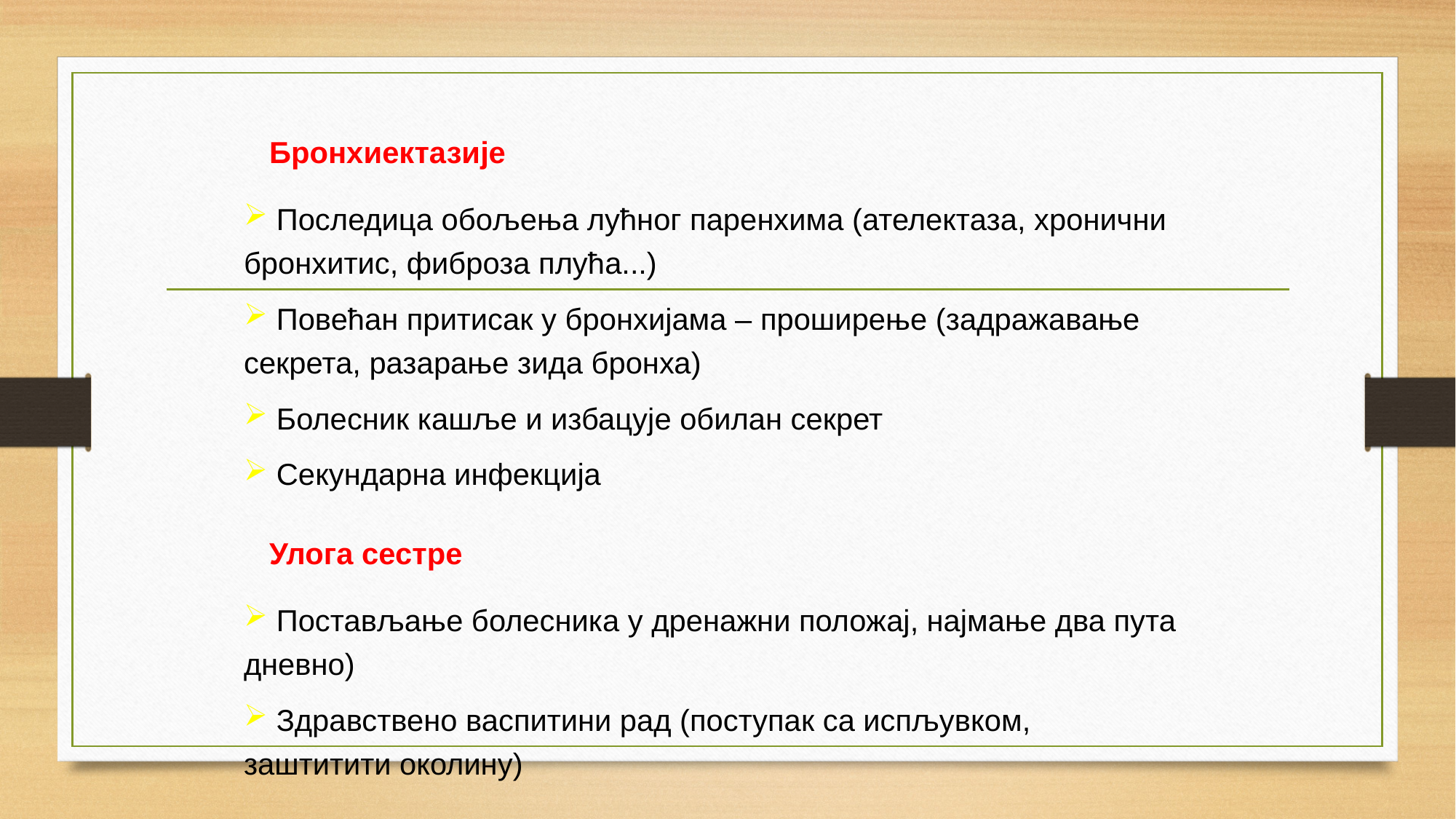

Бронхиектазије
 Последица обољења лућног паренхима (ателектаза, хронични бронхитис, фиброза плућа...)
 Повећан притисак у бронхијама – проширење (задражавање секрета, разарање зида бронха)
 Болесник кашље и избацује обилан секрет
 Секундарна инфекција
Улога сестре
 Постављање болесника у дренажни положај, најмање два пута дневно)
 Здравствено васпитини рад (поступак са испљувком, заштитити околину)